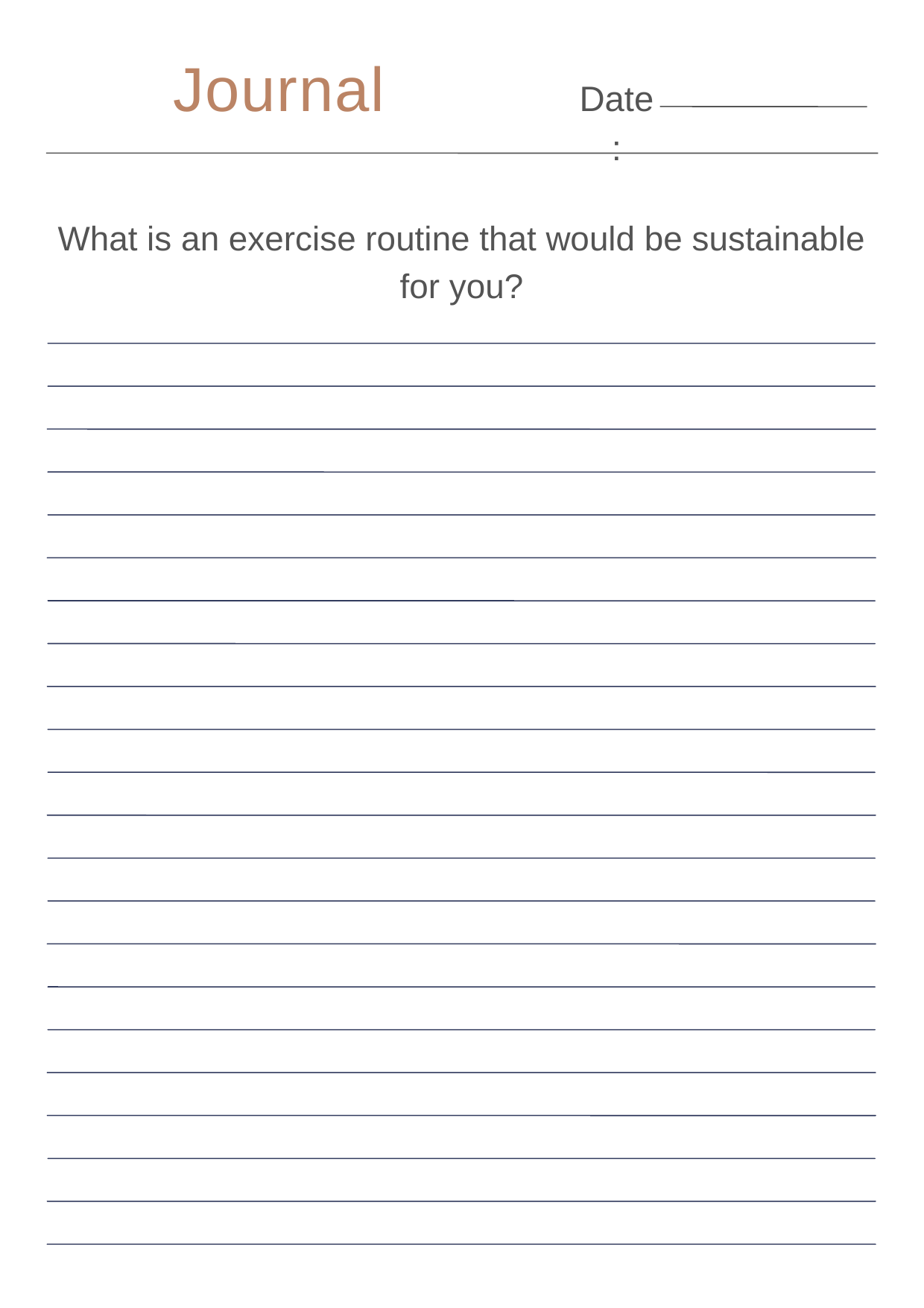

Journal
Date:

What is an exercise routine that would be sustainable for you?